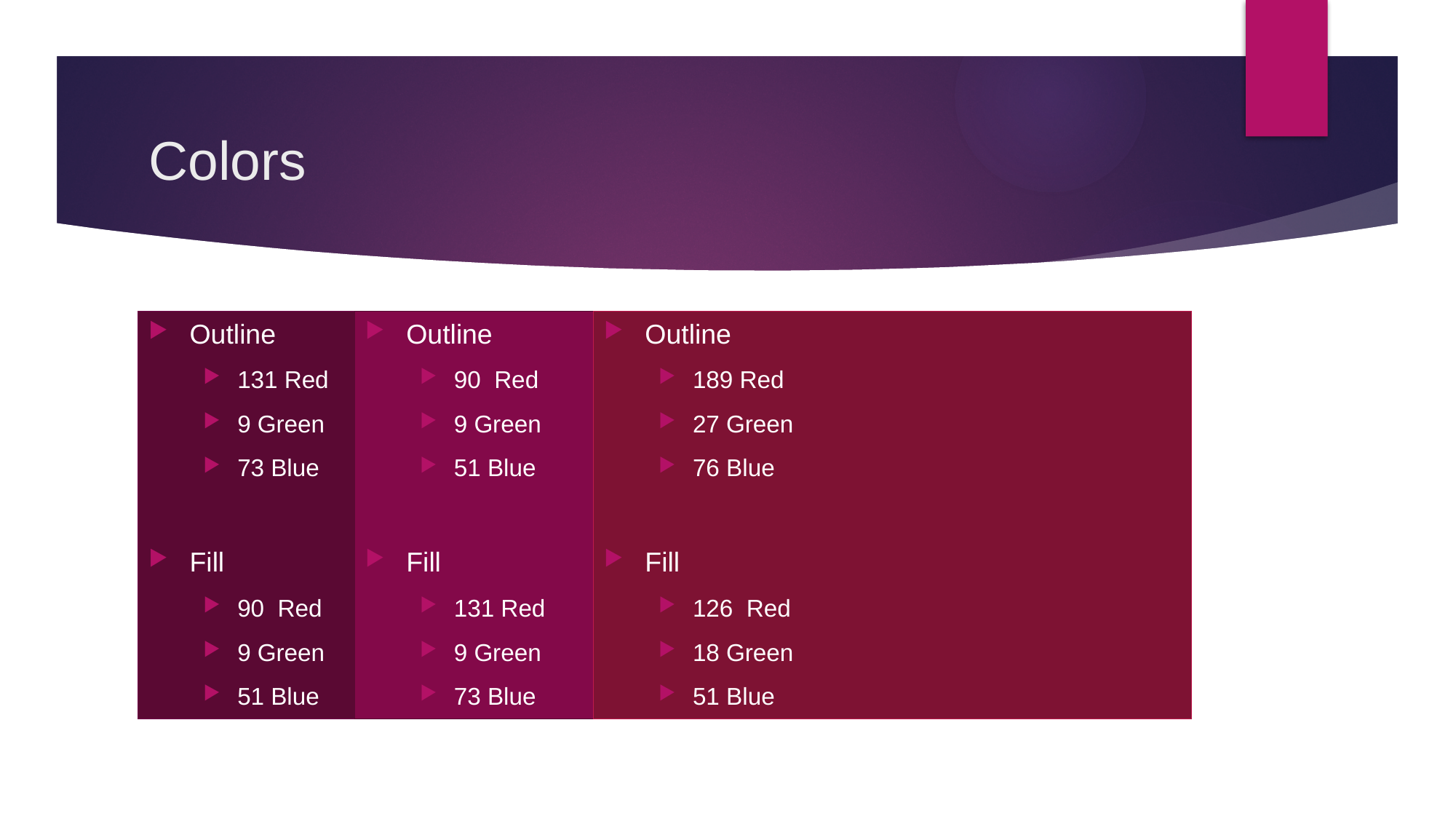

# Colors
Outline
131 Red
9 Green
73 Blue

Fill
90  Red
9 Green
51 Blue
Outline
90  Red
9 Green
51 Blue

Fill
131 Red
9 Green
73 Blue
Outline
189 Red
27 Green
76 Blue

Fill
126  Red
18 Green
51 Blue